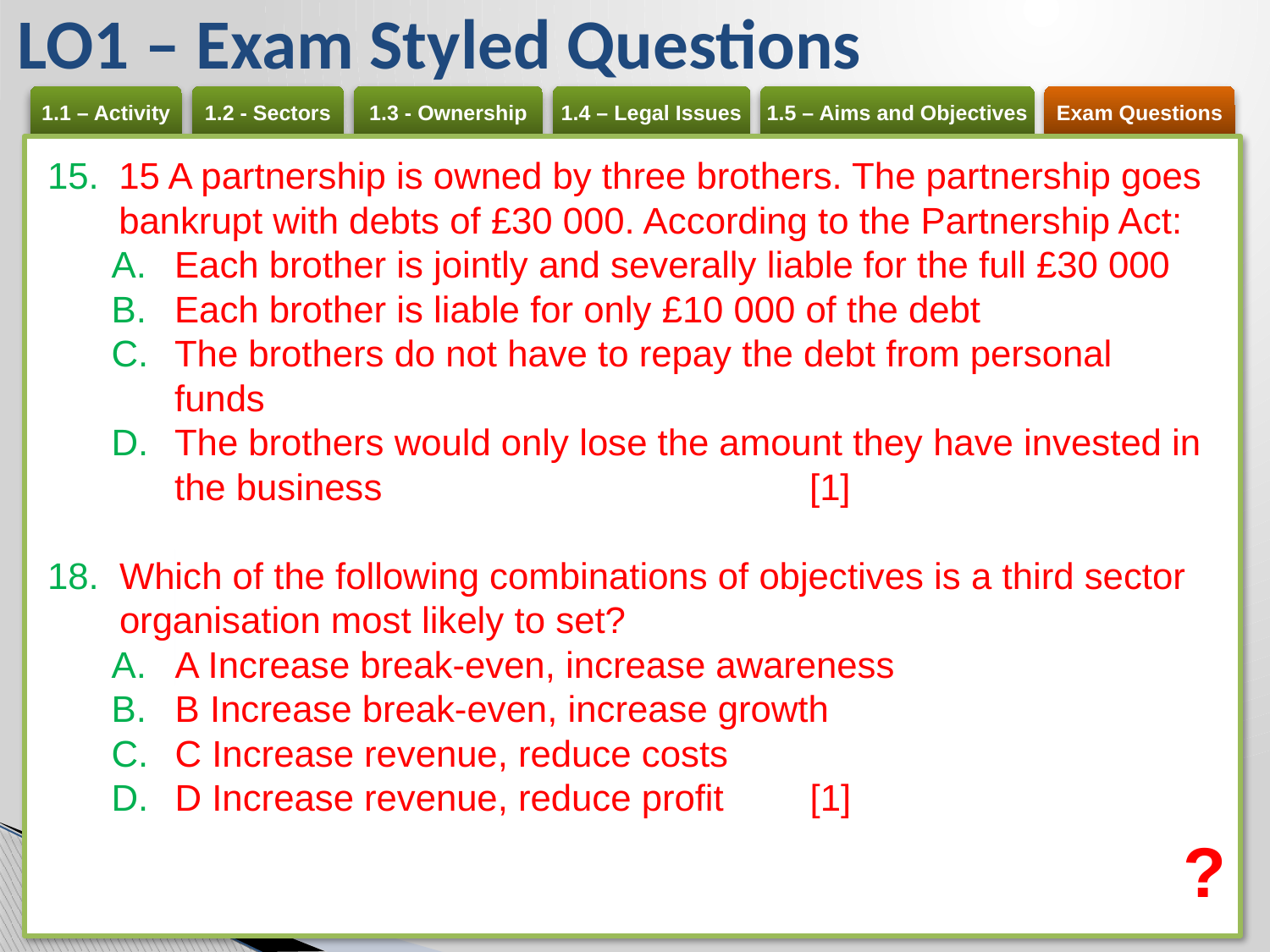

LO1 – Exam Styled Questions
15 A partnership is owned by three brothers. The partnership goes bankrupt with debts of £30 000. According to the Partnership Act:
Each brother is jointly and severally liable for the full £30 000
Each brother is liable for only £10 000 of the debt
The brothers do not have to repay the debt from personal funds
The brothers would only lose the amount they have invested in the business 				[1]
Which of the following combinations of objectives is a third sector organisation most likely to set?
A Increase break-even, increase awareness
B Increase break-even, increase growth
C Increase revenue, reduce costs
D Increase revenue, reduce profit 	[1]

?